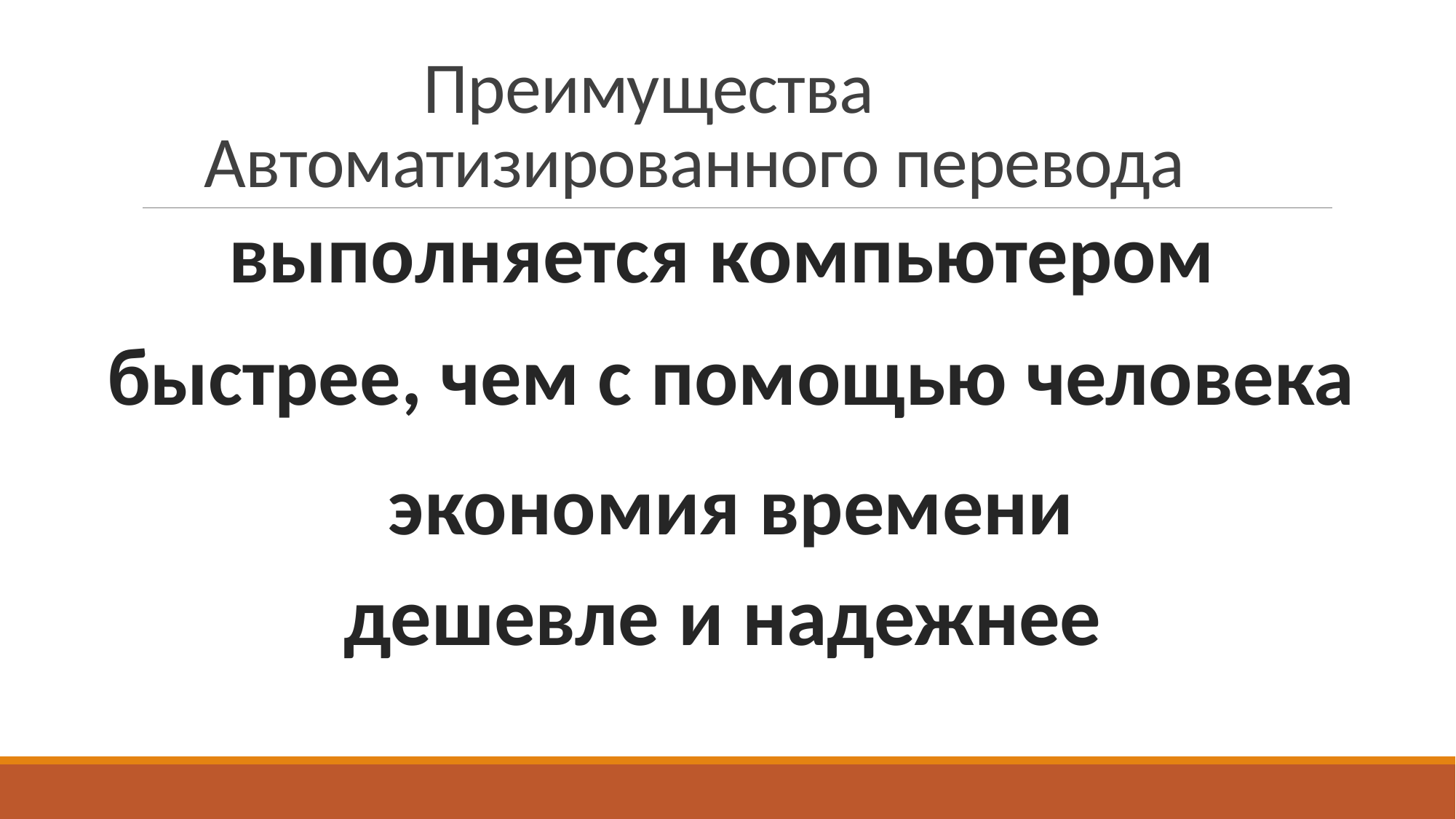

# Преимущества Автоматизированного перевода
выполняется компьютером
быстрее, чем с помощью человека
экономия времени
дешевле и надежнее